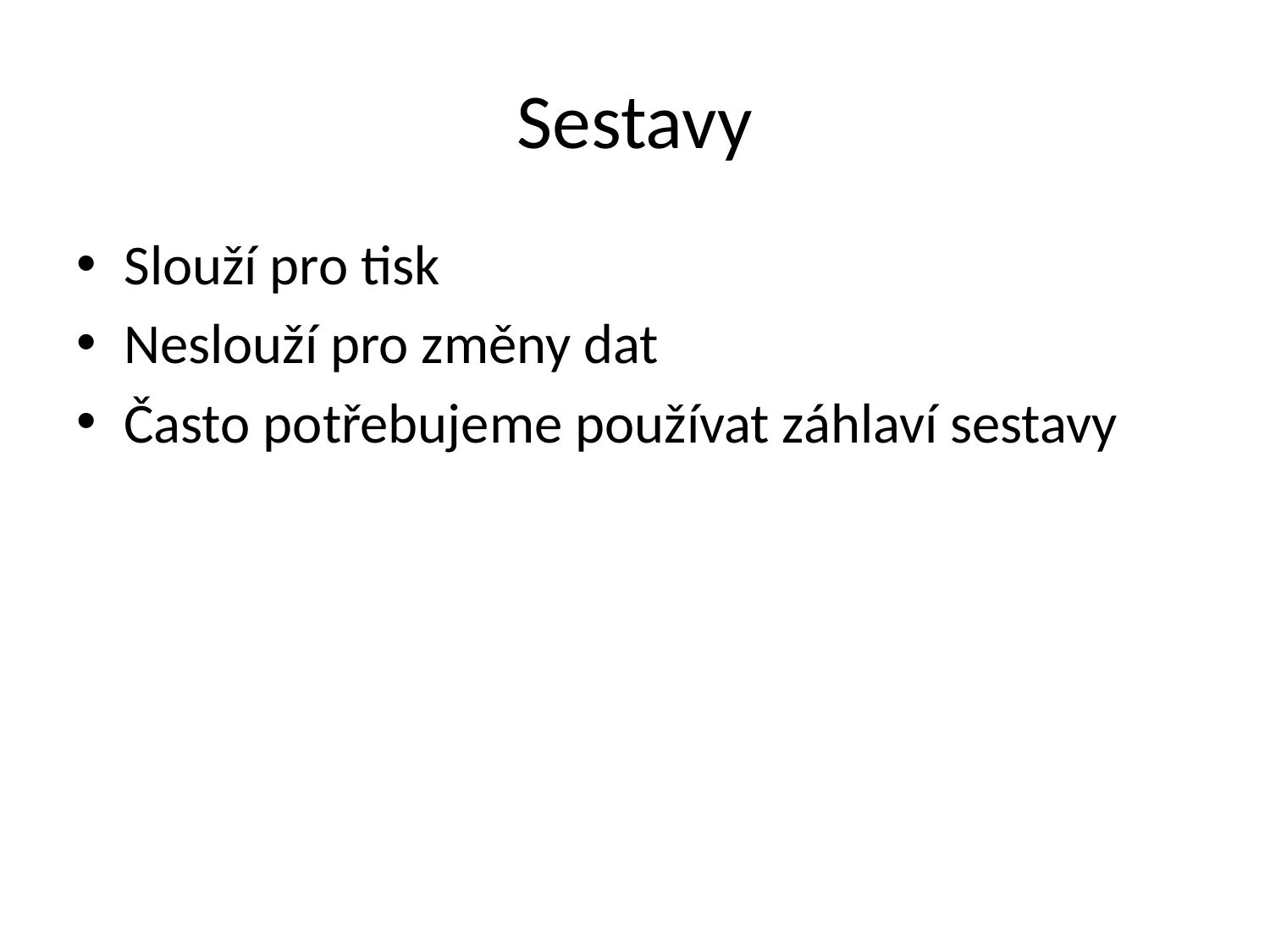

# Sestavy
Slouží pro tisk
Neslouží pro změny dat
Často potřebujeme používat záhlaví sestavy